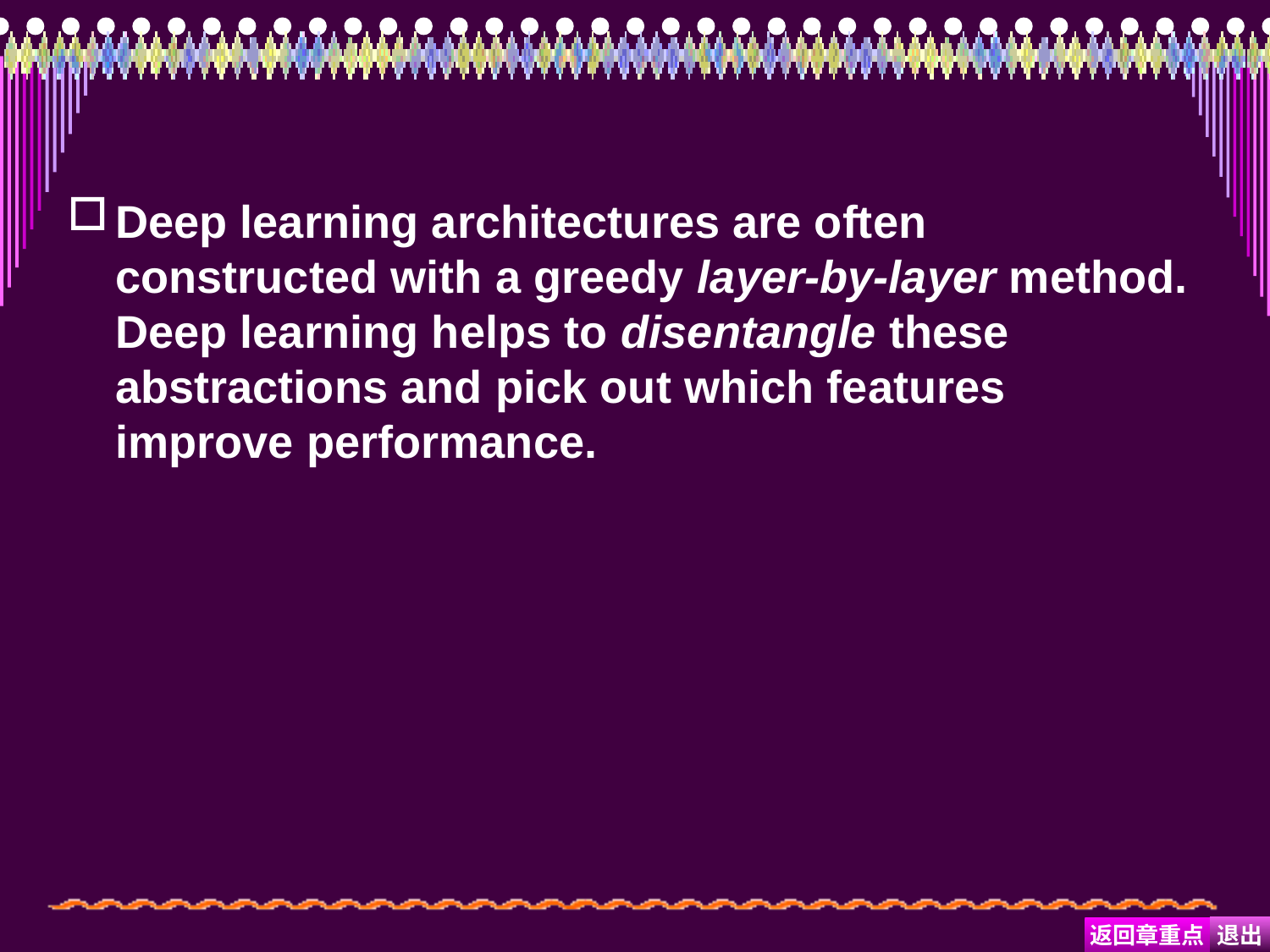

#
Deep learning architectures are often constructed with a greedy layer-by-layer method. Deep learning helps to disentangle these abstractions and pick out which features improve performance.